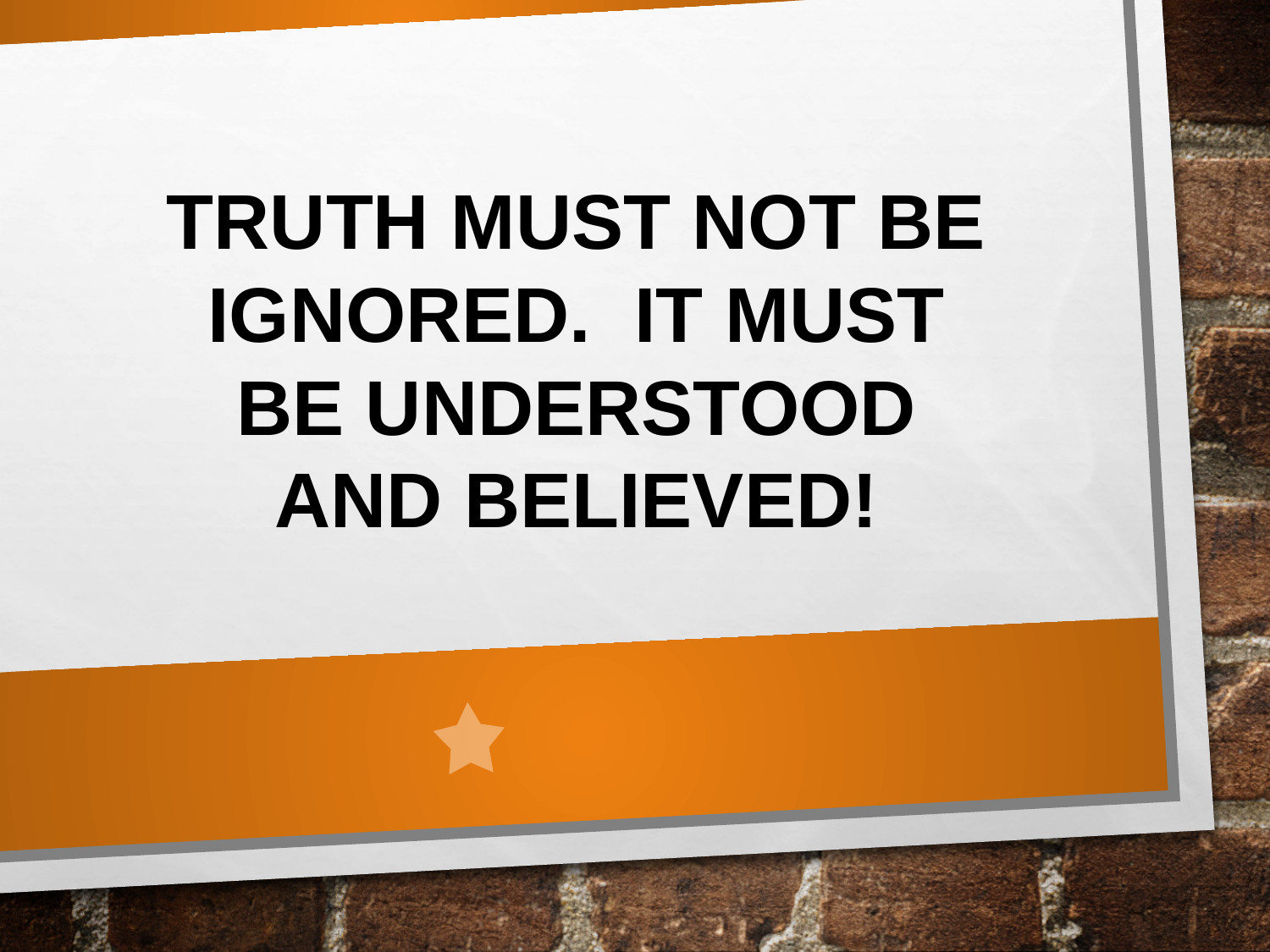

TRUTH MUST NOT BE IGNORED.  IT MUST BE UNDERSTOOD AND BELIEVED!